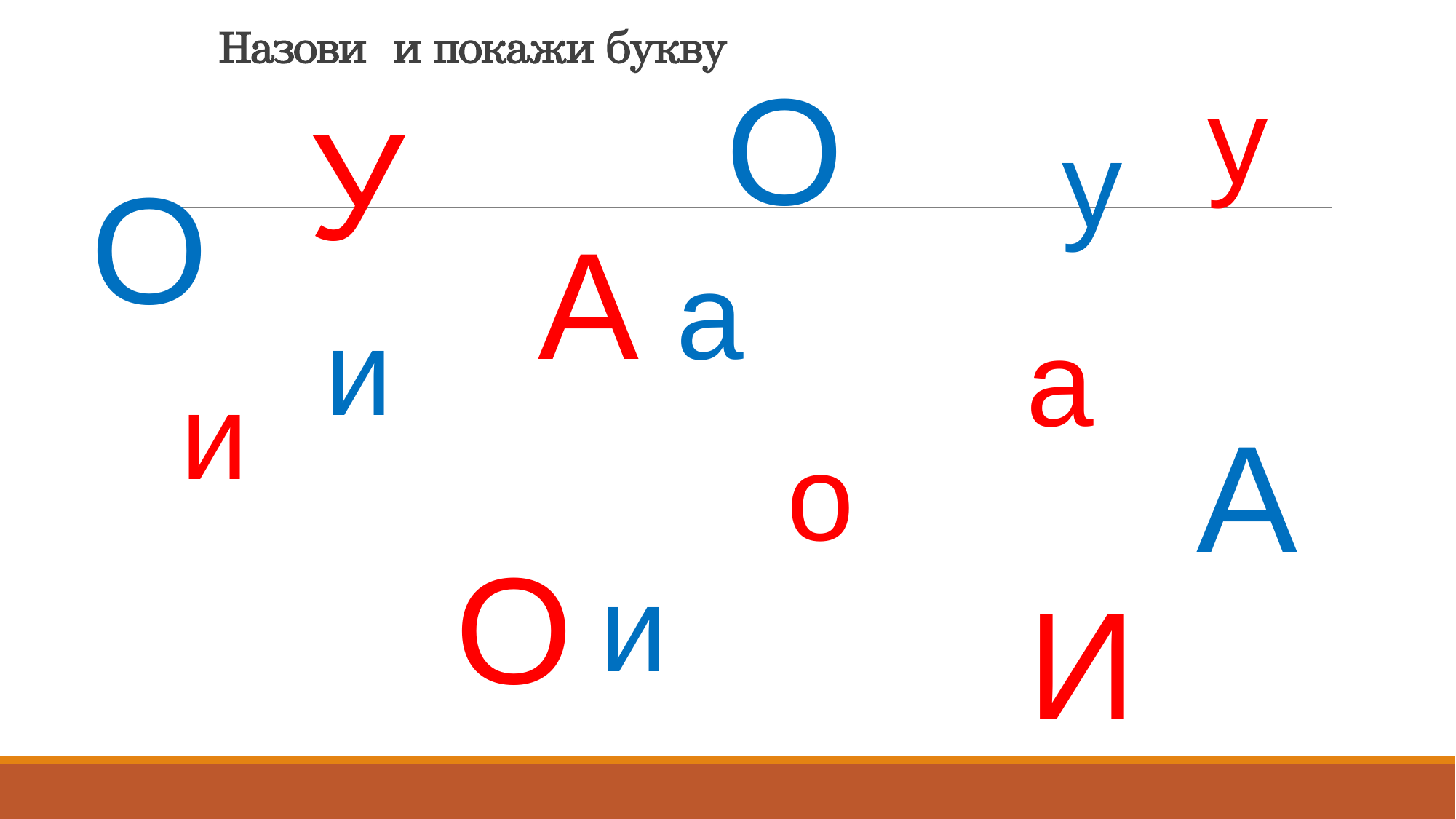

Назови  и покажи букву
О
у
У
у
О
А
а
и
а
и
А
о
О
и
И